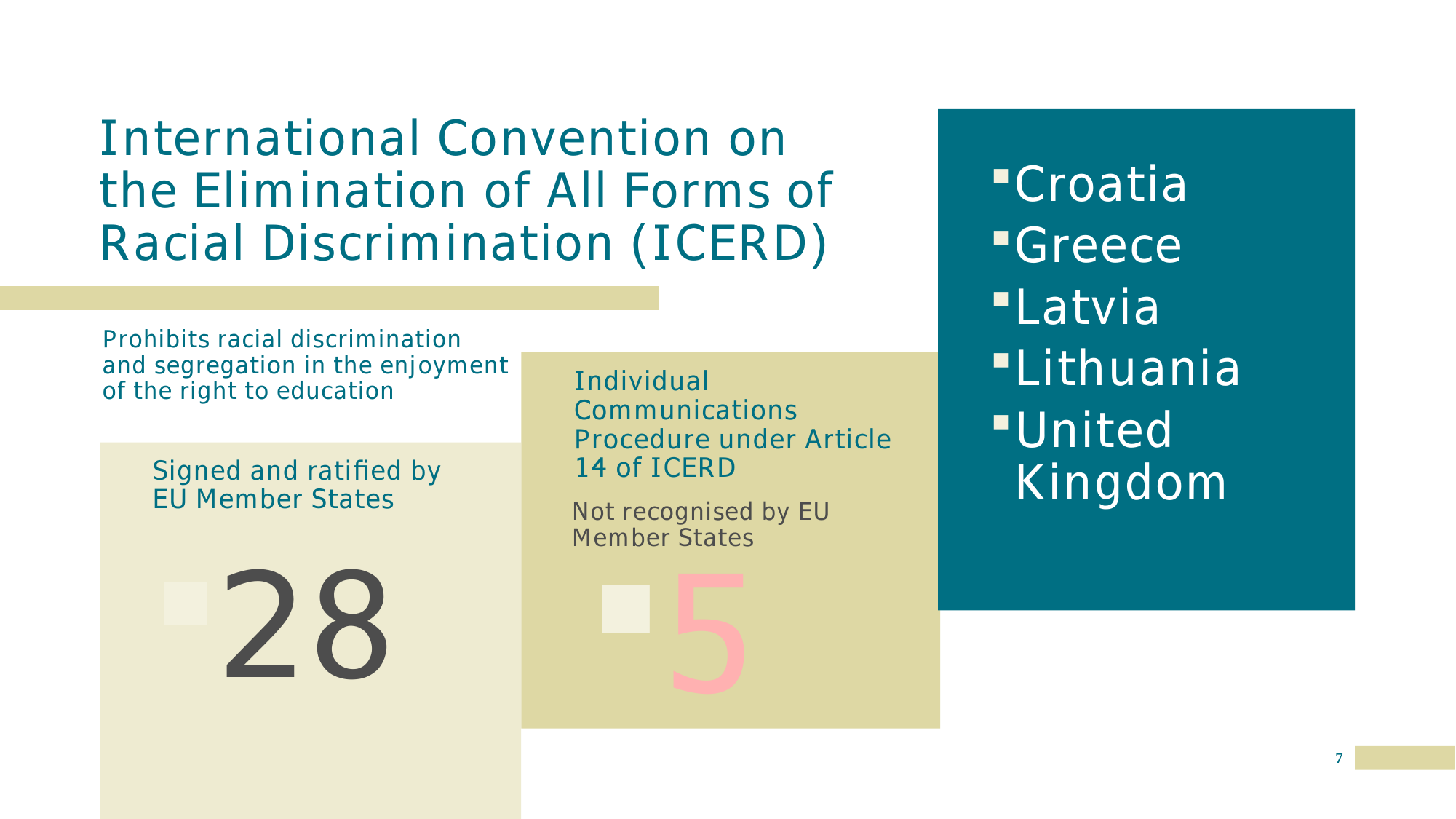

# International Convention on the Elimination of All Forms of Racial Discrimination (ICERD)
Croatia
Greece
Latvia
Lithuania
United Kingdom

Prohibits racial discrimination and segregation in the enjoyment of the right to education
Individual Communications Procedure under Article 14 of ICERD
Signed and ratified by EU Member States
Not recognised by EU Member States
28
5
7